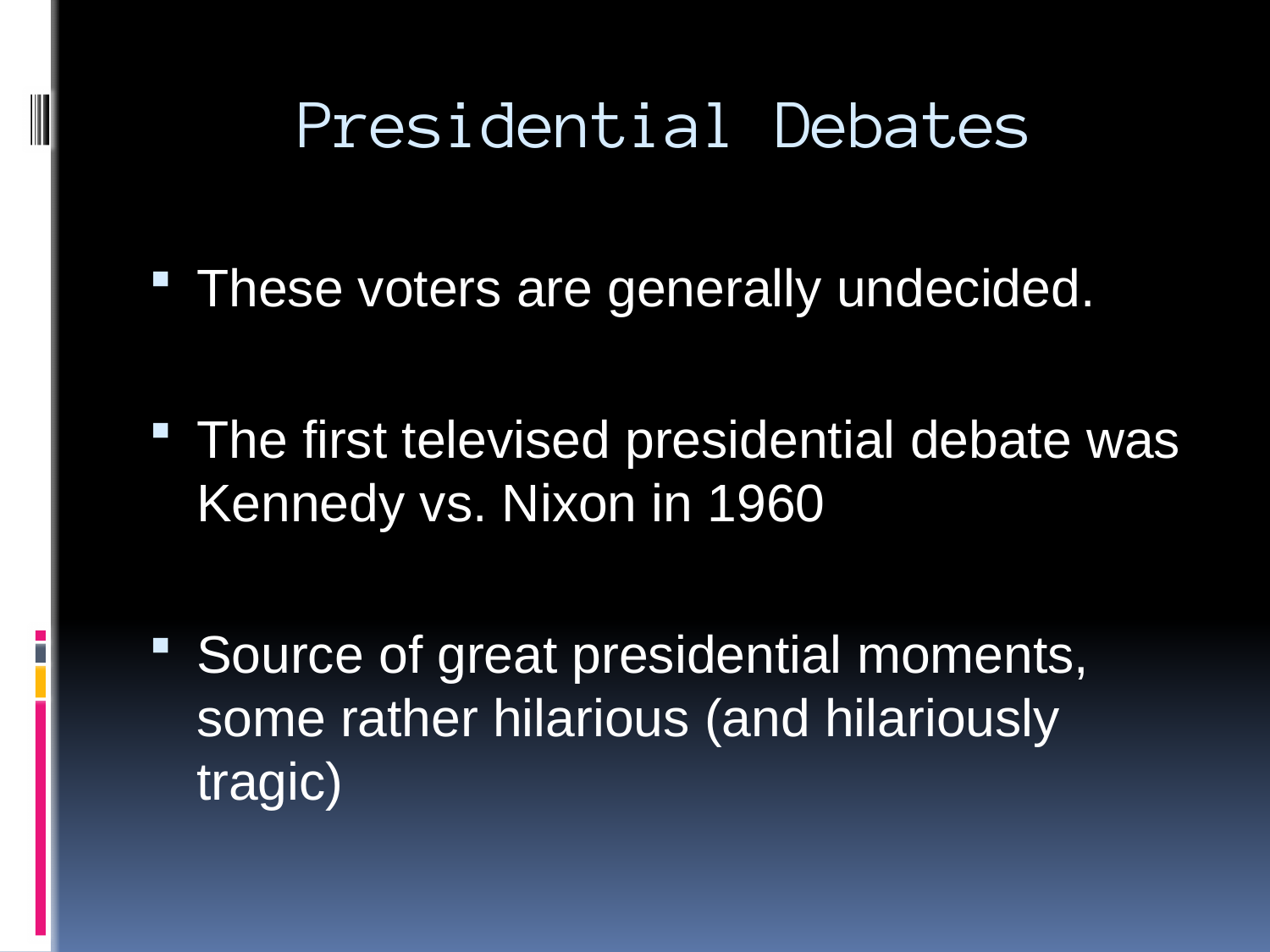

# Presidential Debates
These voters are generally undecided.

The first televised presidential debate was Kennedy vs. Nixon in 1960

Source of great presidential moments, some rather hilarious (and hilariously tragic)